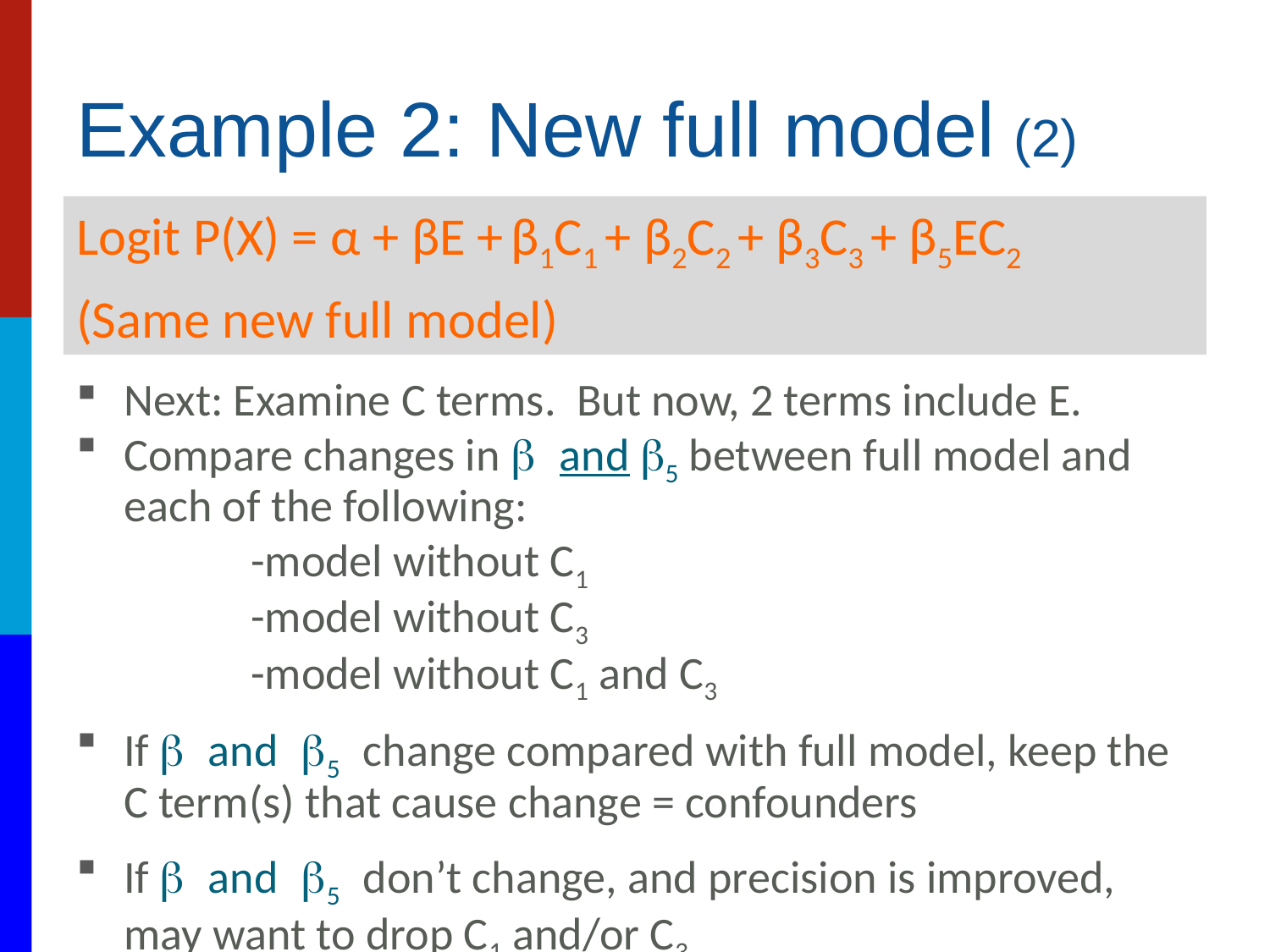

# Example 2: New full model (2)
Logit P(X) = α + βE + β1C1 + β2C2 + β3C3 + β5EC2
(Same new full model)
Next: Examine C terms.  But now, 2 terms include E.
Compare changes in β and β5 between full model and each of the following:
		-model without C1
		-model without C3
		-model without C1 and C3
If β and β5 change compared with full model, keep the C term(s) that cause change = confounders
If β and β5 don’t change, and precision is improved, may want to drop C1 and/or C3